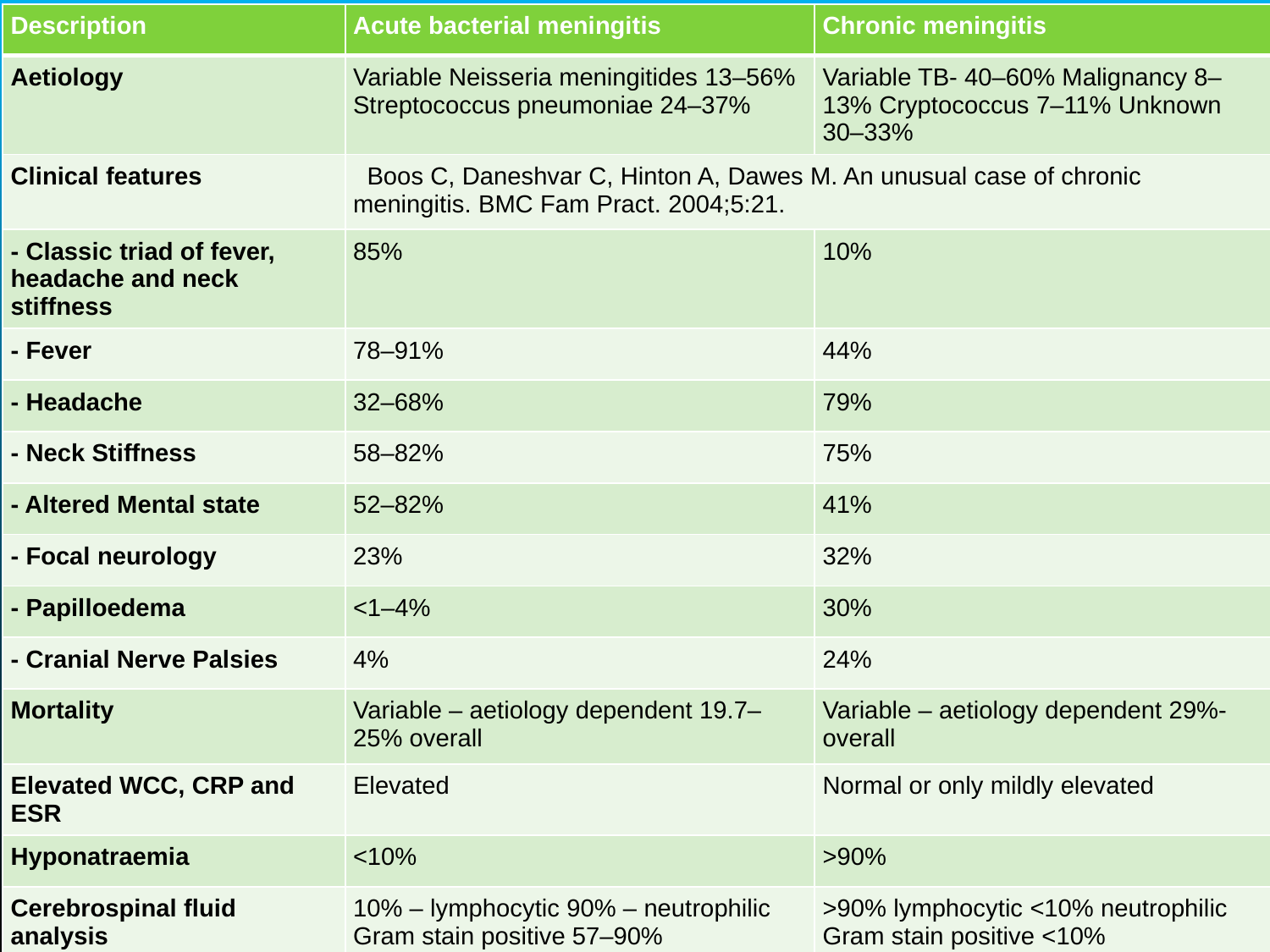

| Description | Acute bacterial meningitis | Chronic meningitis |
| --- | --- | --- |
| Aetiology | Variable Neisseria meningitides 13–56% Streptococcus pneumoniae 24–37% | Variable TB- 40–60% Malignancy 8–13% Cryptococcus 7–11% Unknown 30–33% |
| Clinical features | Boos C, Daneshvar C, Hinton A, Dawes M. An unusual case of chronic meningitis. BMC Fam Pract. 2004;5:21. |  |
| - Classic triad of fever, headache and neck stiffness | 85% | 10% |
| - Fever | 78–91% | 44% |
| - Headache | 32–68% | 79% |
| - Neck Stiffness | 58–82% | 75% |
| - Altered Mental state | 52–82% | 41% |
| - Focal neurology | 23% | 32% |
| - Papilloedema | <1–4% | 30% |
| - Cranial Nerve Palsies | 4% | 24% |
| Mortality | Variable – aetiology dependent 19.7–25% overall | Variable – aetiology dependent 29%- overall |
| Elevated WCC, CRP and ESR | Elevated | Normal or only mildly elevated |
| Hyponatraemia | <10% | >90% |
| Cerebrospinal fluid analysis | 10% – lymphocytic 90% – neutrophilic Gram stain positive 57–90% | >90% lymphocytic <10% neutrophilic Gram stain positive <10% |
| Abnormal CT | 2.7 – 13% | 60% |
#